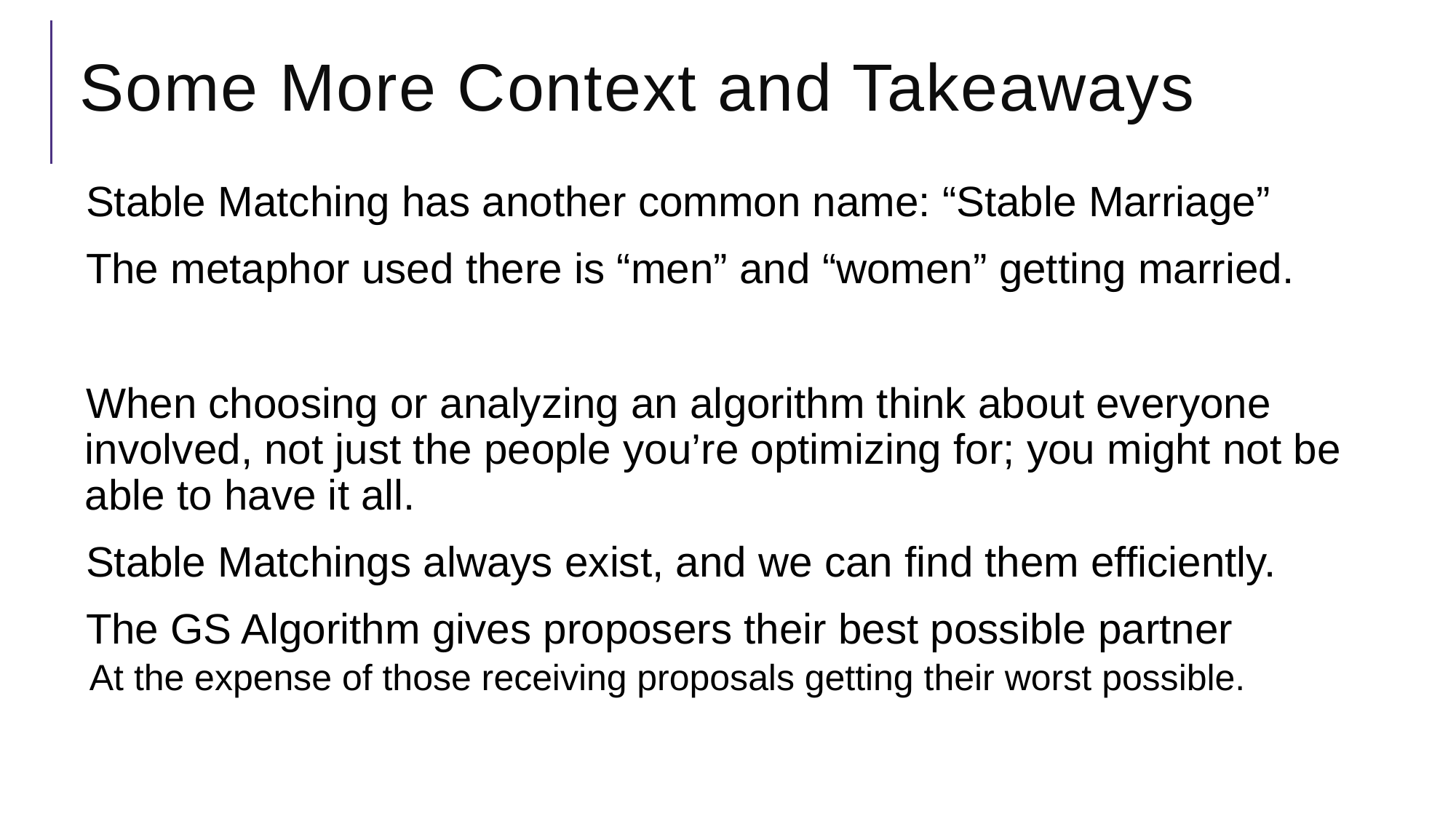

# Some More Context and Takeaways
Stable Matching has another common name: “Stable Marriage”
The metaphor used there is “men” and “women” getting married.

When choosing or analyzing an algorithm think about everyone involved, not just the people you’re optimizing for; you might not be able to have it all.
Stable Matchings always exist, and we can find them efficiently.
The GS Algorithm gives proposers their best possible partner
At the expense of those receiving proposals getting their worst possible.